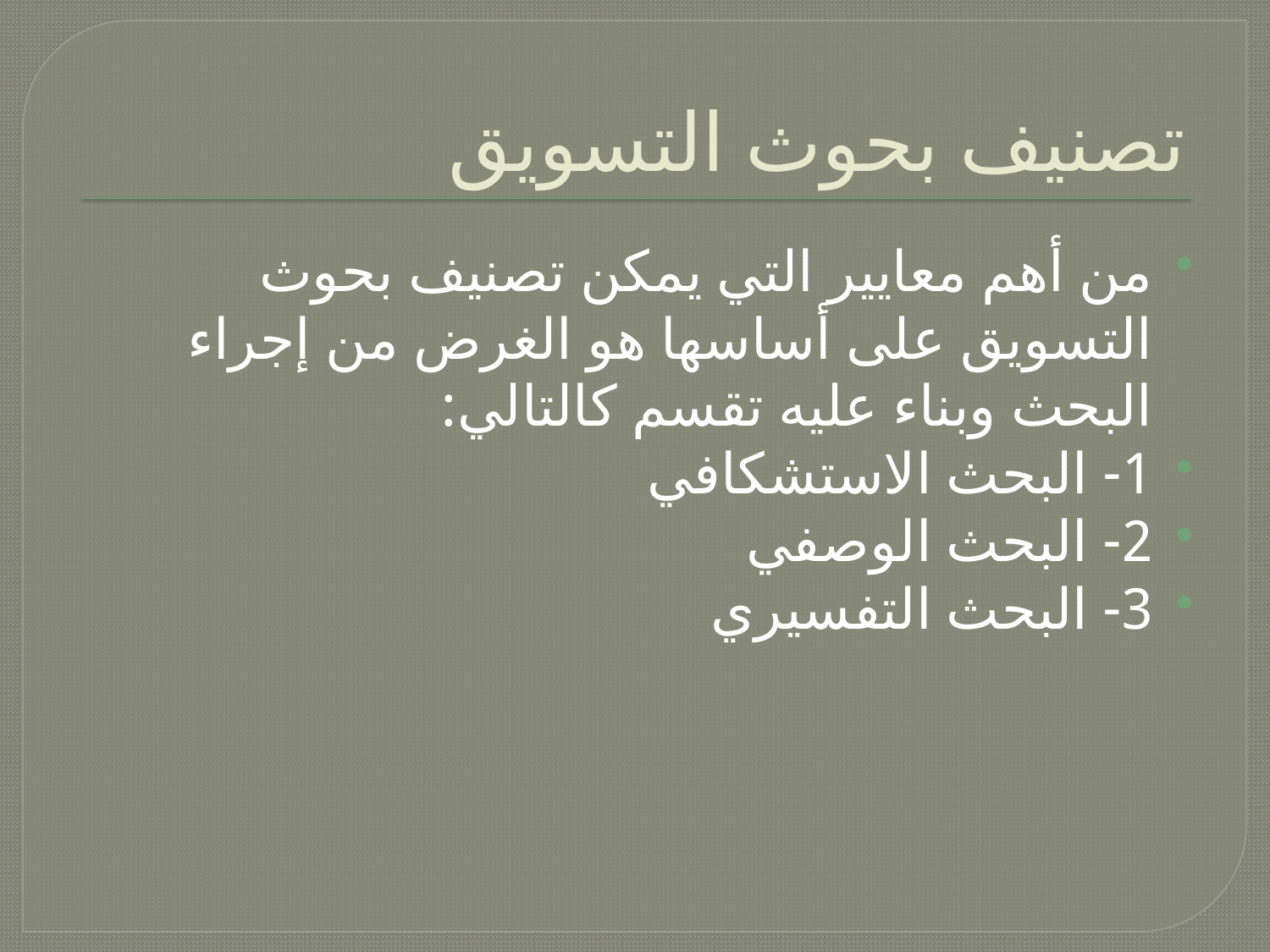

# تصنيف بحوث التسويق
من أهم معايير التي يمكن تصنيف بحوث التسويق على أساسها هو الغرض من إجراء البحث وبناء عليه تقسم كالتالي:
1- البحث الاستشكافي
2- البحث الوصفي
3- البحث التفسيري